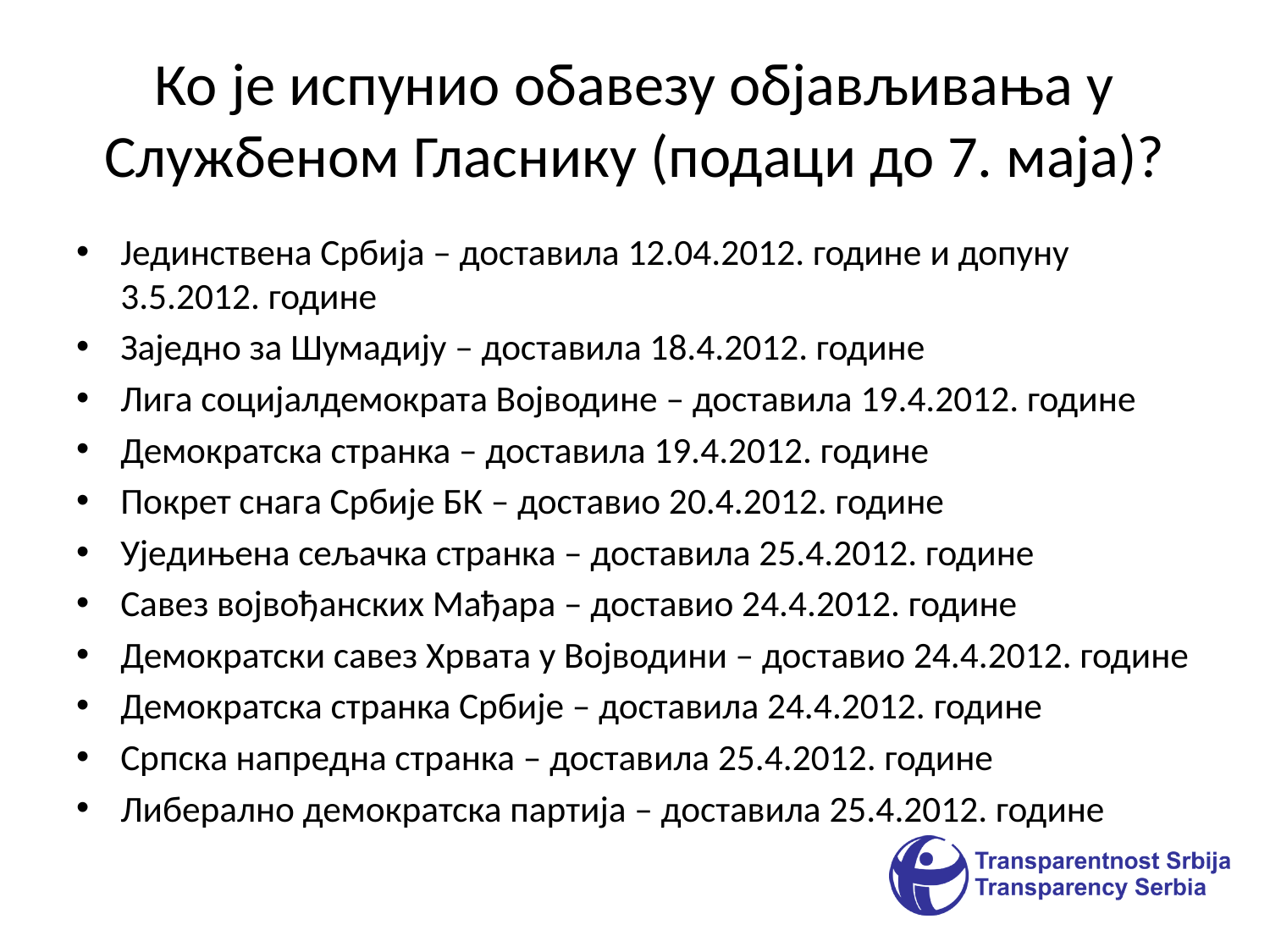

# Ко је испунио обавезу објављивања у Службеном Гласнику (подаци до 7. маја)?
Јединствена Србија – доставила 12.04.2012. године и допуну 3.5.2012. године
Заједно за Шумадију – доставила 18.4.2012. године
Лига социјалдемократа Војводине – доставила 19.4.2012. године
Демократска странка – доставила 19.4.2012. године
Покрет снага Србије БК – доставио 20.4.2012. године
Уједињена сељачка странка – доставила 25.4.2012. године
Савез војвођанских Мађара – доставио 24.4.2012. године
Демократски савез Хрвата у Војводини – доставио 24.4.2012. године
Демократска странка Србије – доставила 24.4.2012. године
Српска напредна странка – доставила 25.4.2012. године
Либерално демократска партија – доставила 25.4.2012. године